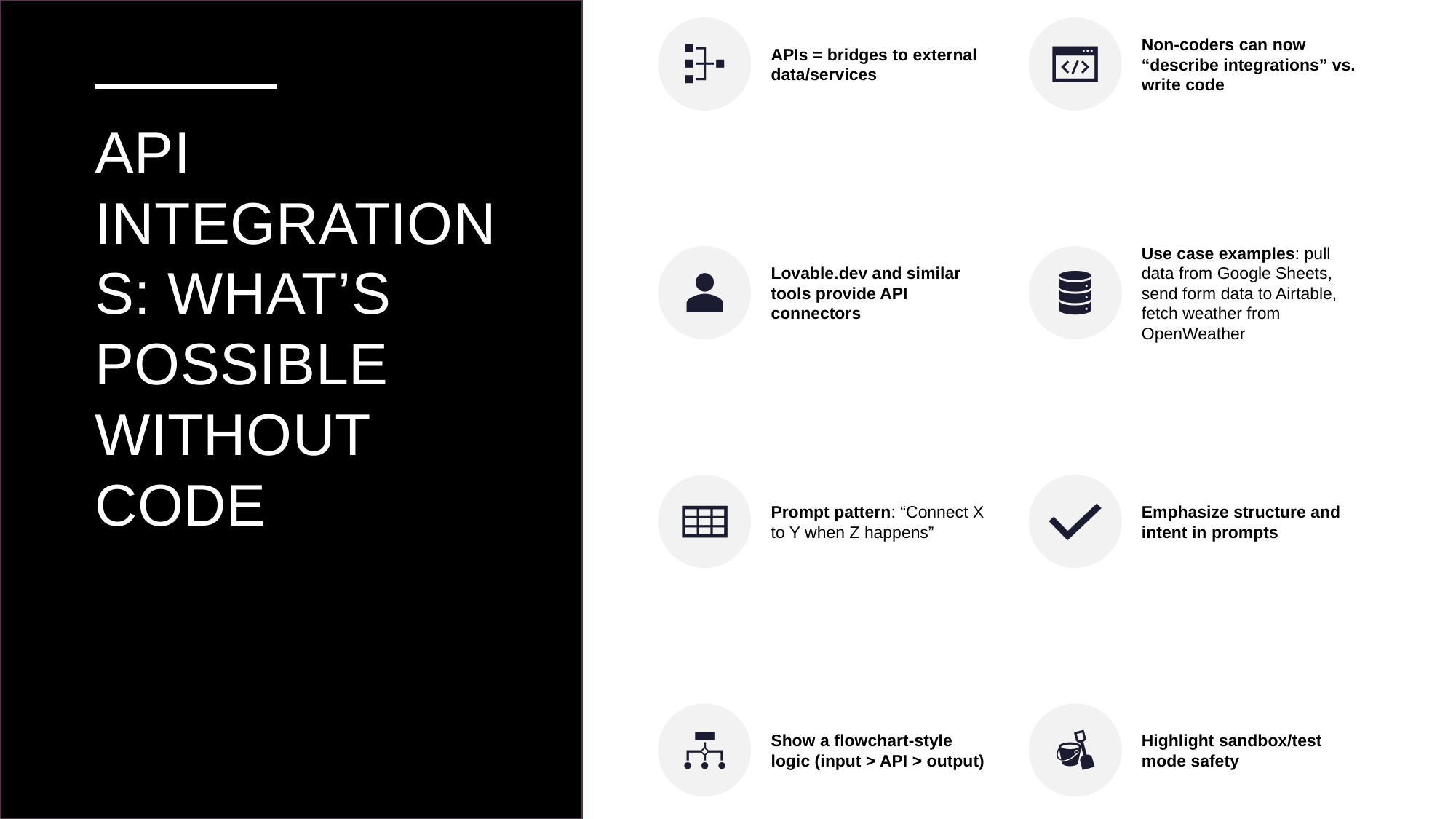

APIs = bridges to external data/services
Non-coders can now “describe integrations” vs. write code
Lovable.dev and similar tools provide API connectors
Use case examples: pull data from Google Sheets, send form data to Airtable, fetch weather from OpenWeather
Prompt pattern: “Connect X to Y when Z happens”
Emphasize structure and intent in prompts
Show a flowchart-style logic (input > API > output)
Highlight sandbox/test mode safety
# API Integrations: What’s Possible Without Code